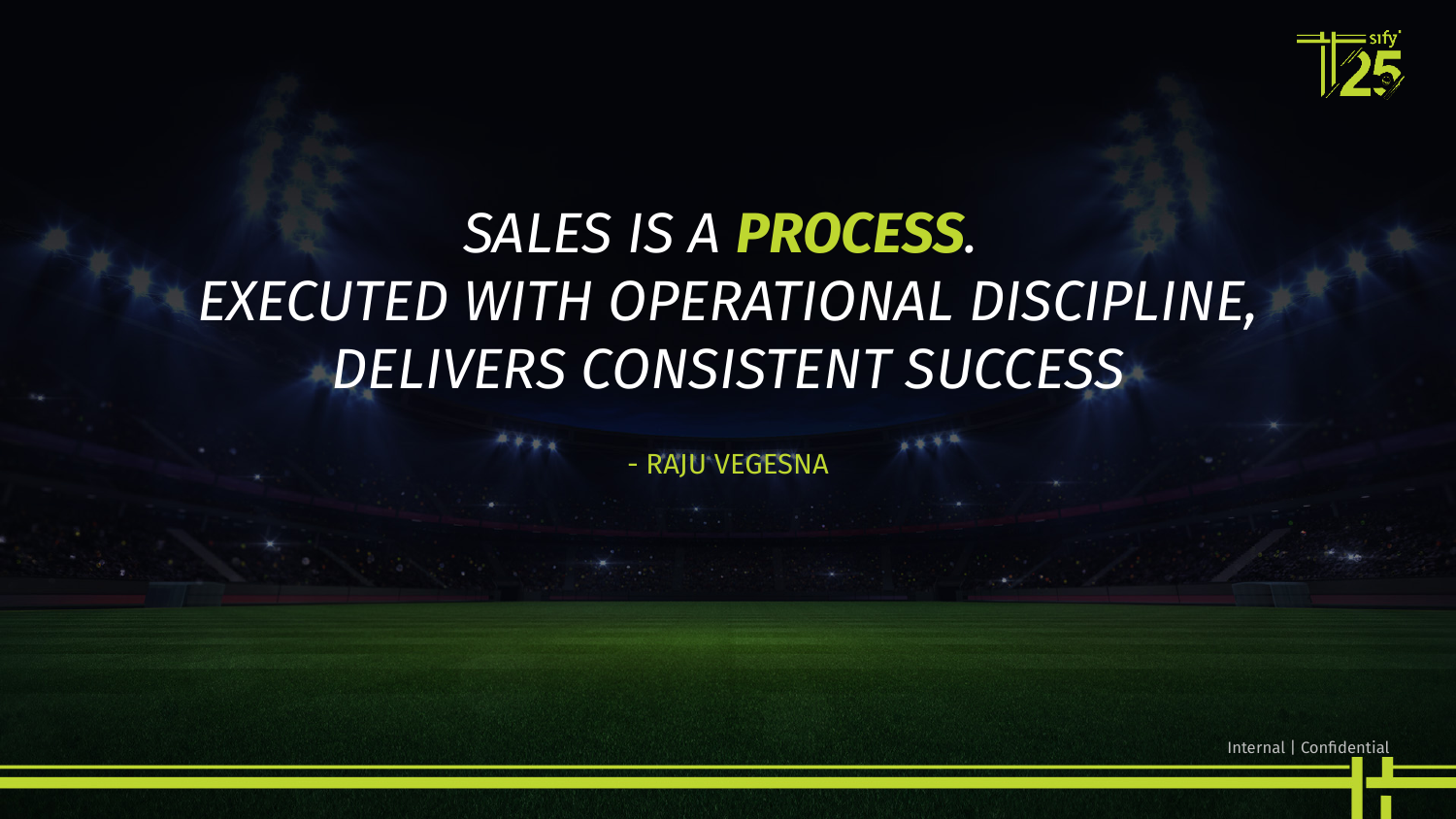

SALES IS A PROCESS.
EXECUTED WITH OPERATIONAL DISCIPLINE,
DELIVERS CONSISTENT SUCCESS
- RAJU VEGESNA
Internal | Confidential